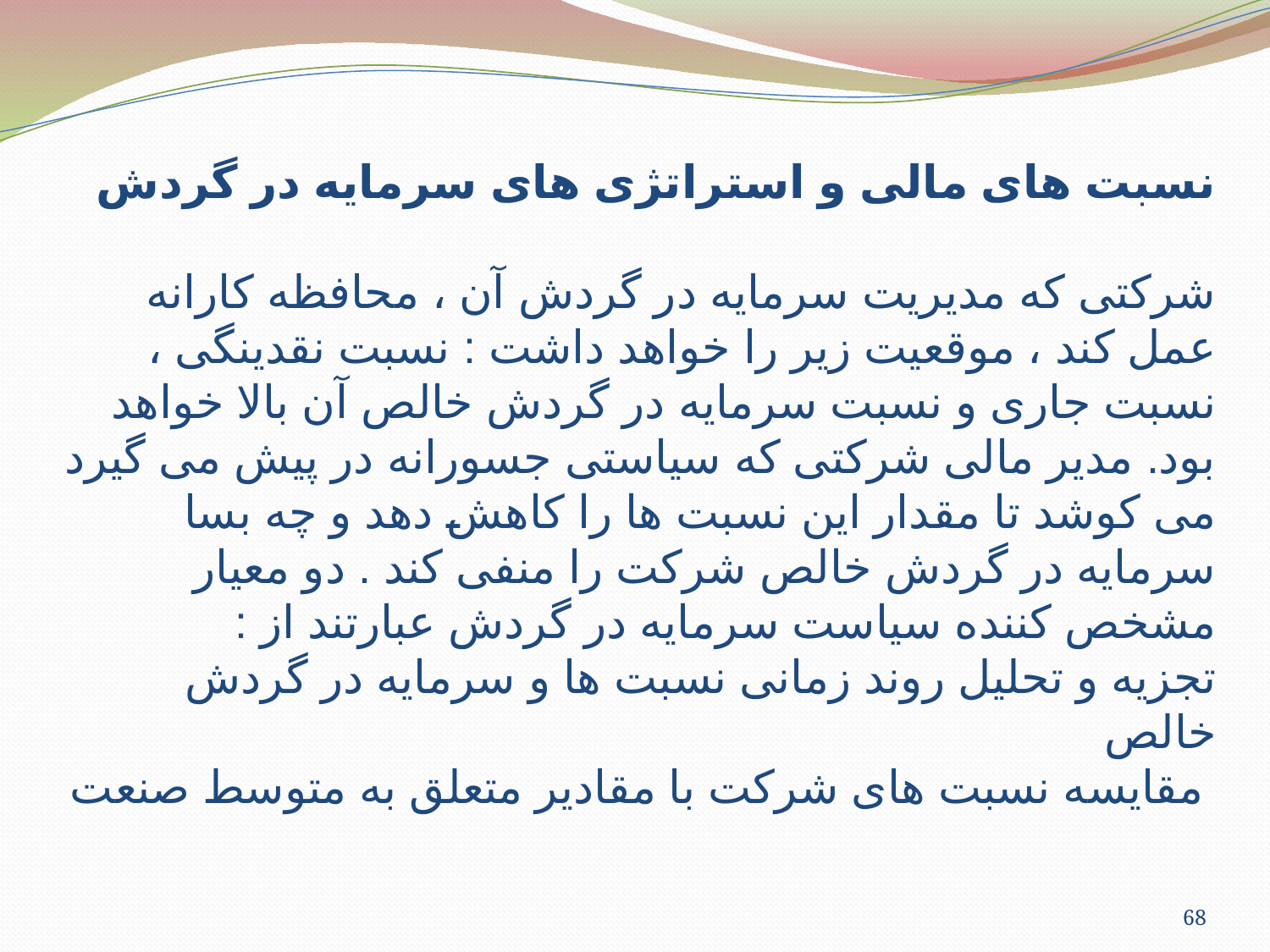

# نسبت های مالی و استراتژی های سرمایه در گردش   شرکتی که مدیریت سرمایه در گردش آن ، محافظه کارانه عمل کند ، موقعیت زیر را خواهد داشت : نسبت نقدینگی ، نسبت جاری و نسبت سرمایه در گردش خالص آن بالا خواهد بود. مدیر مالی شرکتی که سیاستی جسورانه در پیش می گیرد می کوشد تا مقدار این نسبت ها را کاهش دهد و چه بسا سرمایه در گردش خالص شرکت را منفی کند . دو معیار مشخص کننده سیاست سرمایه در گردش عبارتند از : تجزیه و تحلیل روند زمانی نسبت ها و سرمایه در گردش خالص مقایسه نسبت های شرکت با مقادیر متعلق به متوسط صنعت
68